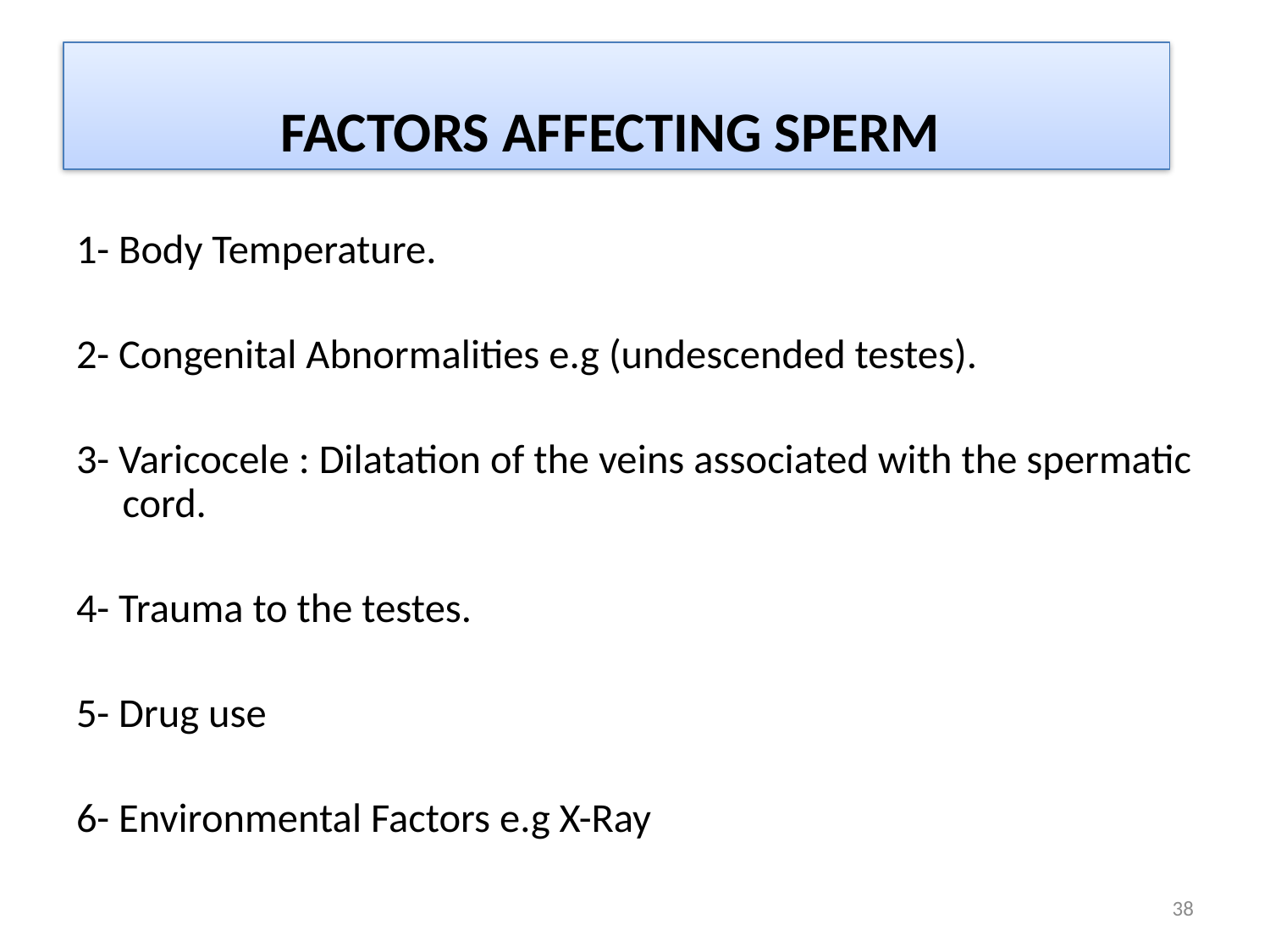

1- Body Temperature.

2- Congenital Abnormalities e.g (undescended testes).

3- Varicocele : Dilatation of the veins associated with the spermatic cord.

4- Trauma to the testes.

5- Drug use

6- Environmental Factors e.g X-Ray
FACTORS AFFECTING SPERM
38